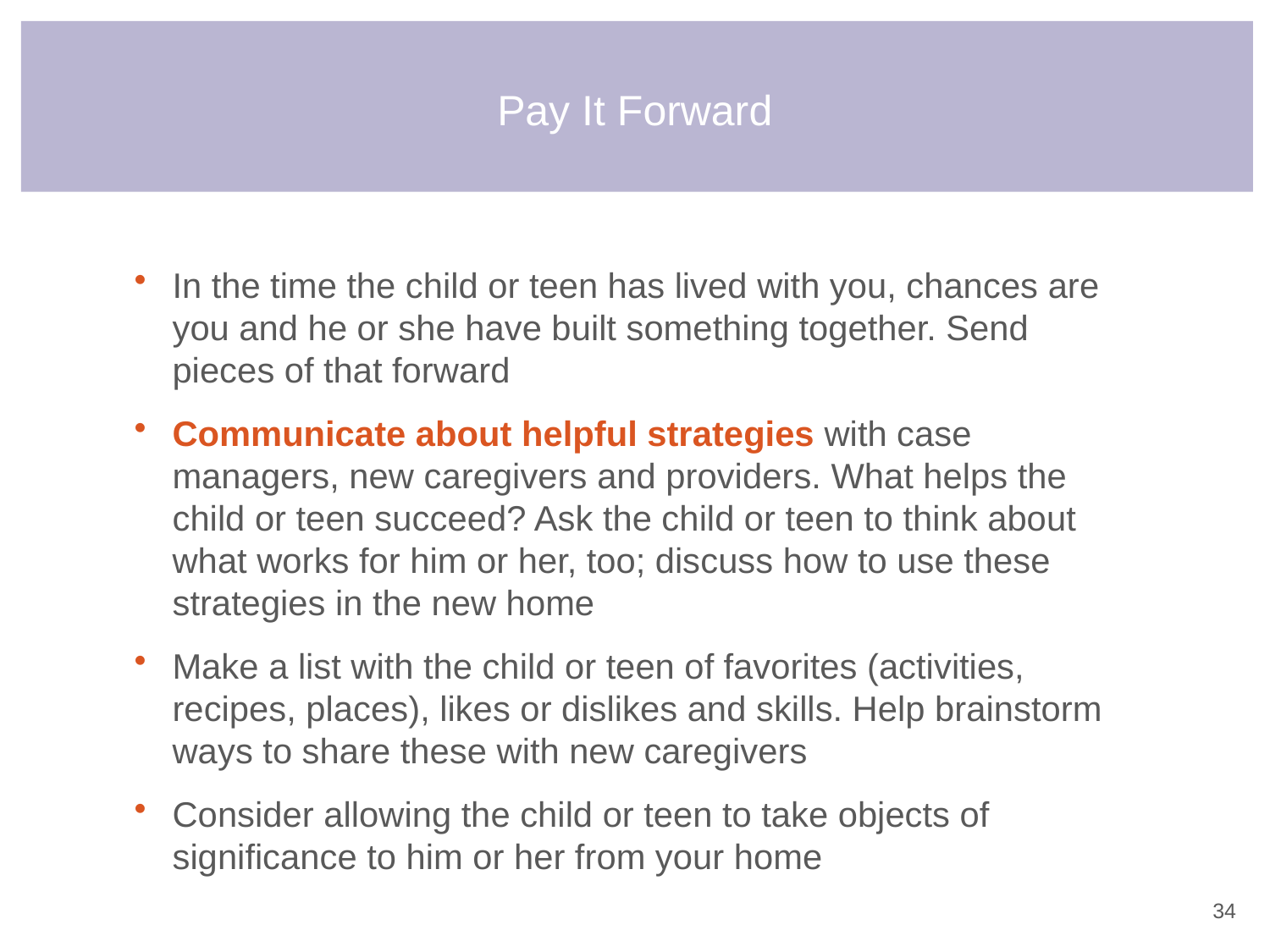

# Pay It Forward
In the time the child or teen has lived with you, chances are you and he or she have built something together. Send pieces of that forward
Communicate about helpful strategies with case managers, new caregivers and providers. What helps the child or teen succeed? Ask the child or teen to think about what works for him or her, too; discuss how to use these strategies in the new home
Make a list with the child or teen of favorites (activities, recipes, places), likes or dislikes and skills. Help brainstorm ways to share these with new caregivers
Consider allowing the child or teen to take objects of significance to him or her from your home

34